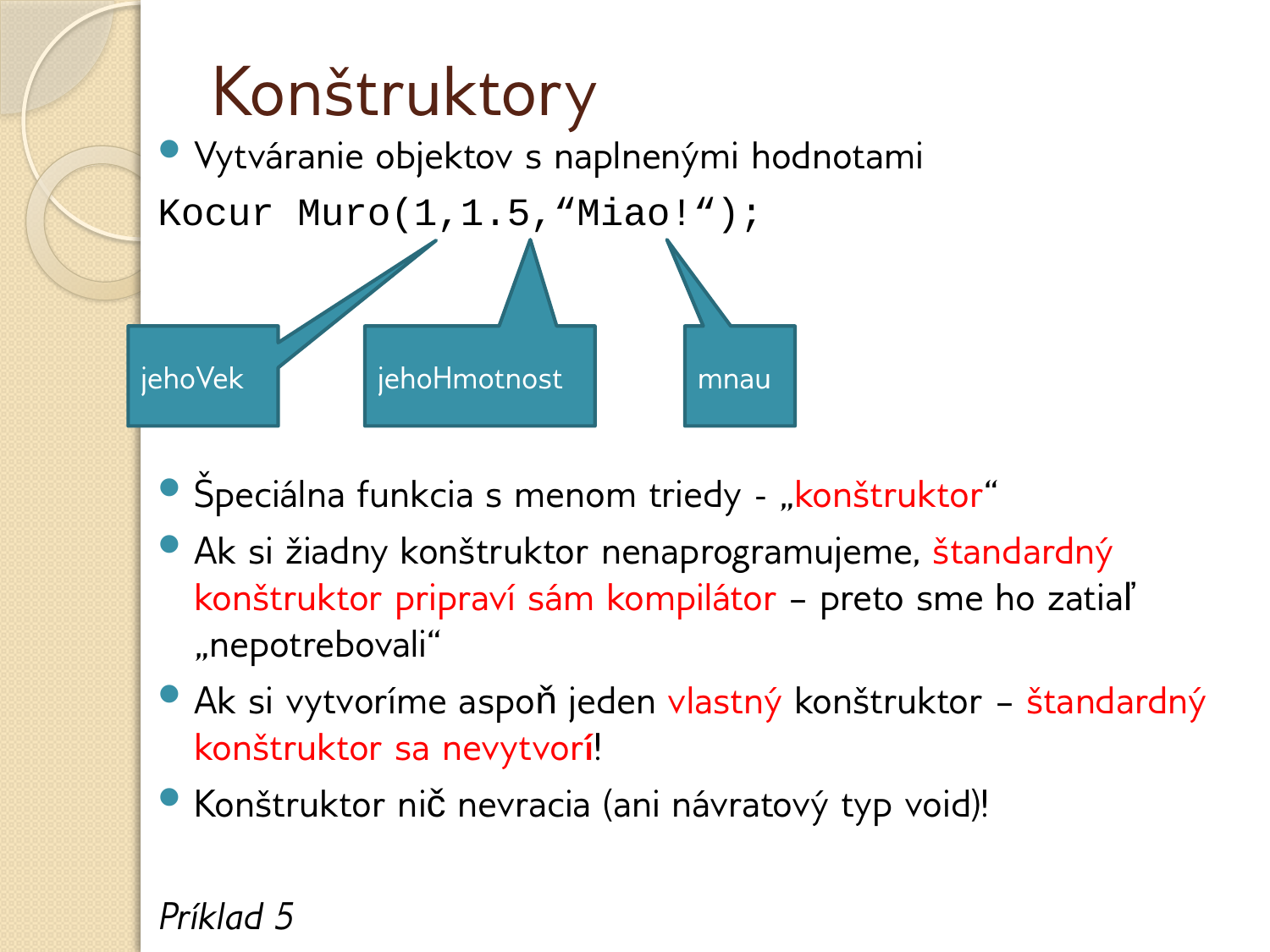

# Konštruktory
Vytváranie objektov s naplnenými hodnotami
Kocur Muro(1,1.5,“Miao!“);

Špeciálna funkcia s menom triedy - „konštruktor“
Ak si žiadny konštruktor nenaprogramujeme, štandardný konštruktor pripraví sám kompilátor – preto sme ho zatiaľ „nepotrebovali“
Ak si vytvoríme aspoň jeden vlastný konštruktor – štandardný konštruktor sa nevytvorí!
Konštruktor nič nevracia (ani návratový typ void)!

Príklad 5

jehoVek
jehoHmotnost
mnau